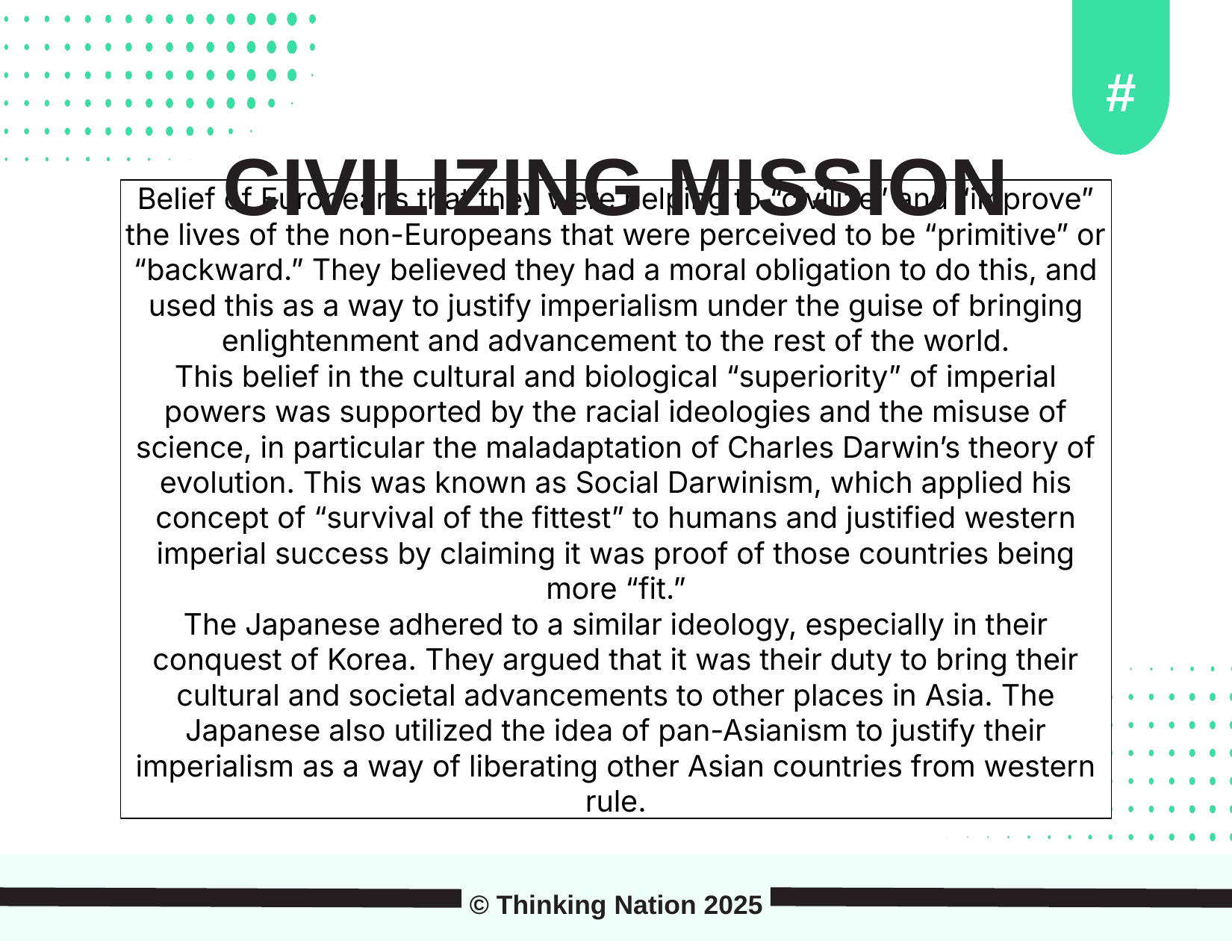

#
CIVILIZING MISSION
Belief of Europeans that they were helping to “civilize” and “improve” the lives of the non-Europeans that were perceived to be “primitive” or “backward.” They believed they had a moral obligation to do this, and used this as a way to justify imperialism under the guise of bringing enlightenment and advancement to the rest of the world.
This belief in the cultural and biological “superiority” of imperial powers was supported by the racial ideologies and the misuse of science, in particular the maladaptation of Charles Darwin’s theory of evolution. This was known as Social Darwinism, which applied his concept of “survival of the fittest” to humans and justified western imperial success by claiming it was proof of those countries being more “fit.”
The Japanese adhered to a similar ideology, especially in their conquest of Korea. They argued that it was their duty to bring their cultural and societal advancements to other places in Asia. The Japanese also utilized the idea of pan-Asianism to justify their imperialism as a way of liberating other Asian countries from western rule.

© Thinking Nation 2025